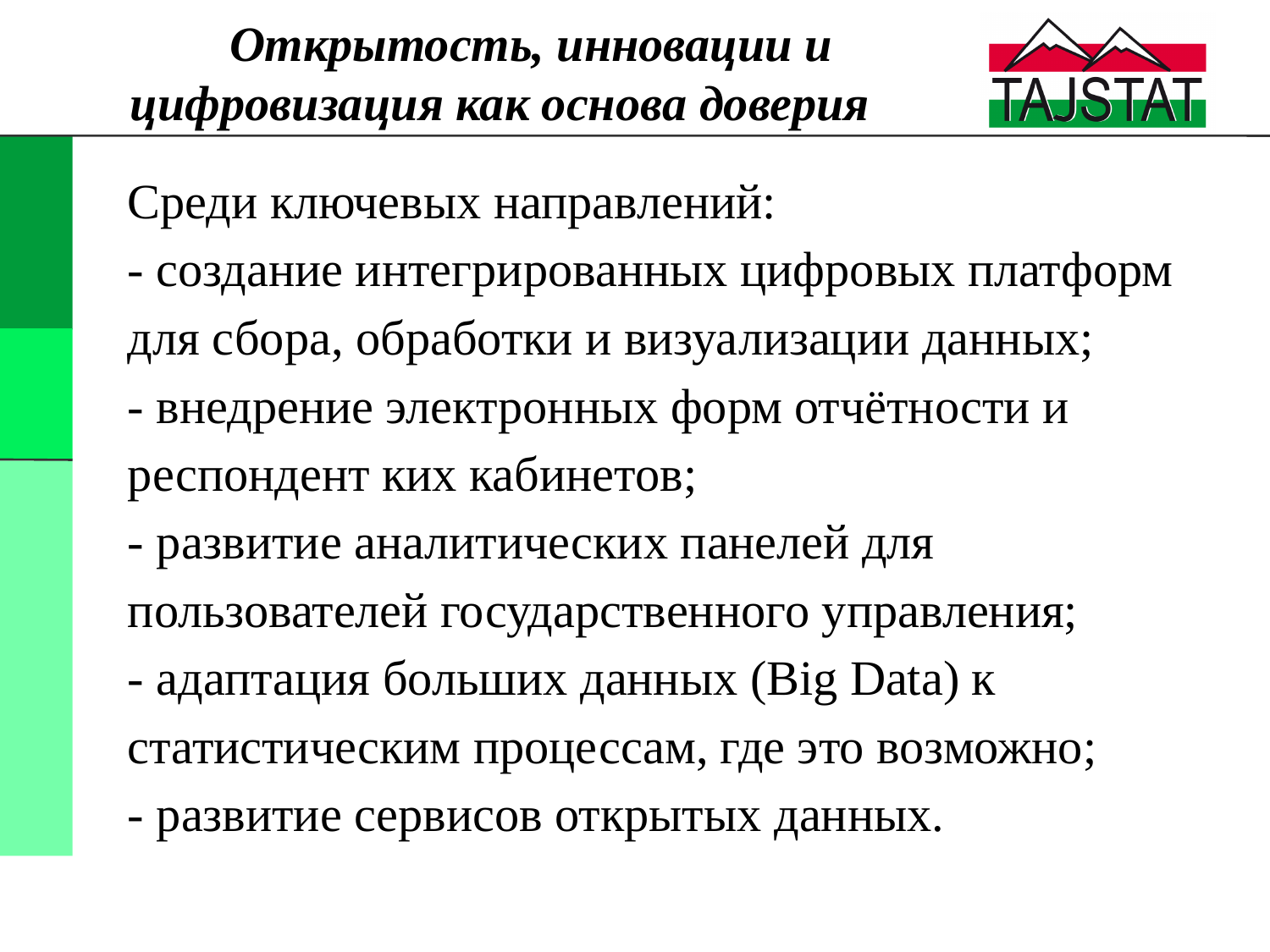

Открытость, инновации и цифровизация как основа доверия
Среди ключевых направлений:
- создание интегрированных цифровых платформ для сбора, обработки и визуализации данных;
- внедрение электронных форм отчётности и респондент ких кабинетов;
- развитие аналитических панелей для пользователей государственного управления;
- адаптация больших данных (Big Data) к статистическим процессам, где это возможно;
- развитие сервисов открытых данных.